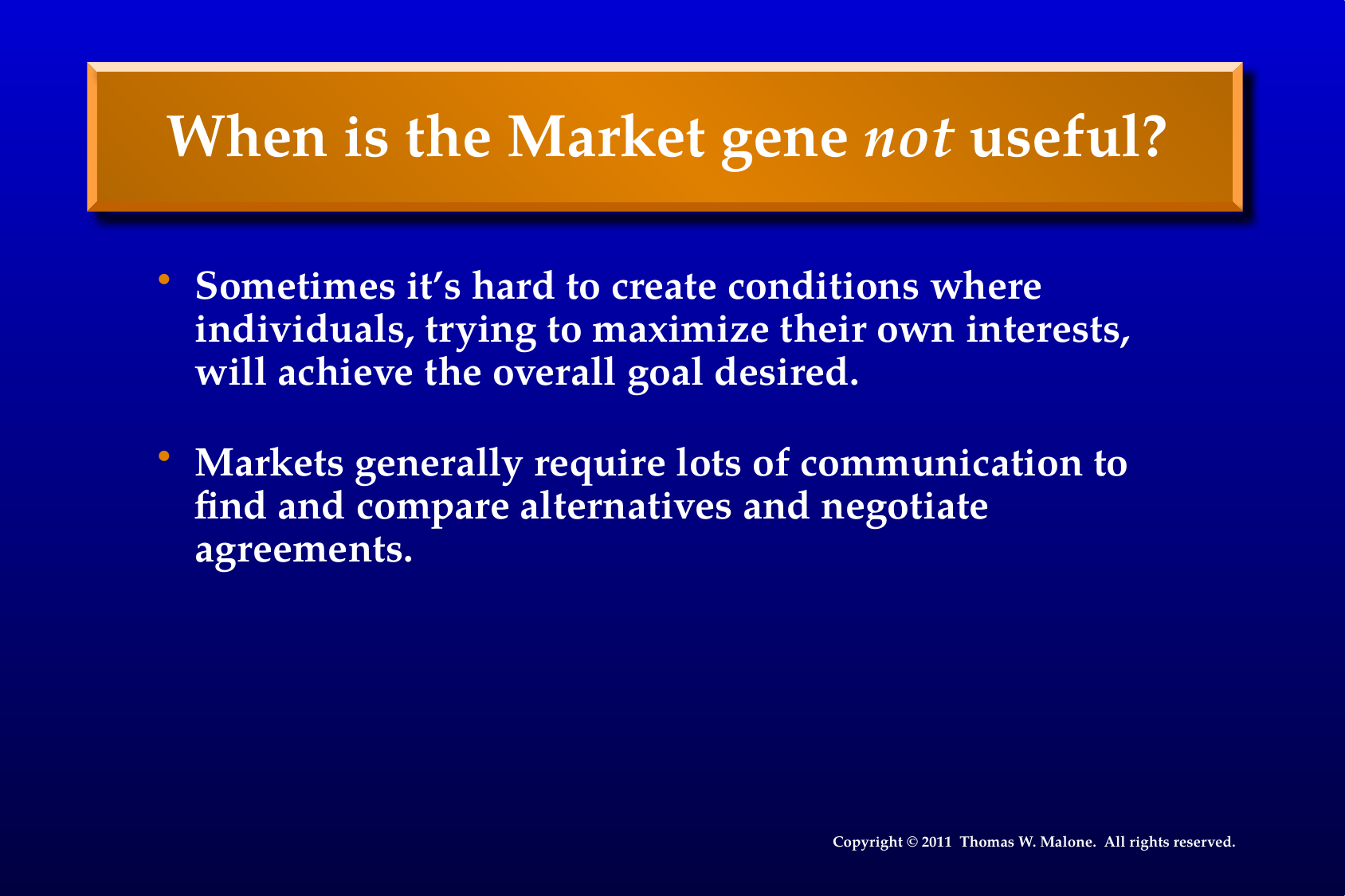

# When is the Market gene not useful?
Sometimes it’s hard to create conditions where individuals, trying to maximize their own interests, will achieve the overall goal desired.
Markets generally require lots of communication to find and compare alternatives and negotiate agreements.